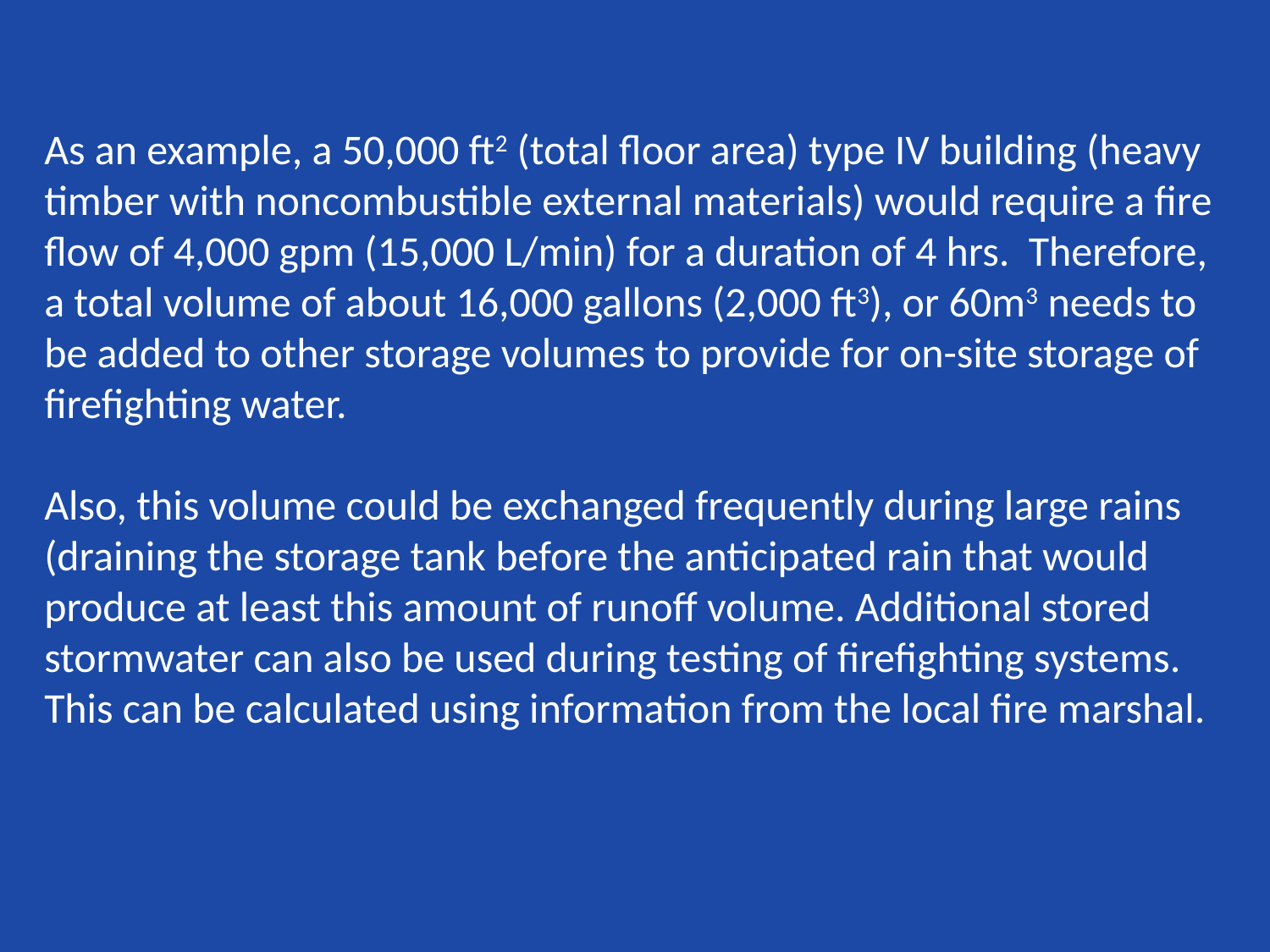

As an example, a 50,000 ft2 (total floor area) type IV building (heavy timber with noncombustible external materials) would require a fire flow of 4,000 gpm (15,000 L/min) for a duration of 4 hrs.  Therefore, a total volume of about 16,000 gallons (2,000 ft3), or 60m3 needs to be added to other storage volumes to provide for on-site storage of firefighting water.

Also, this volume could be exchanged frequently during large rains (draining the storage tank before the anticipated rain that would produce at least this amount of runoff volume. Additional stored stormwater can also be used during testing of firefighting systems. This can be calculated using information from the local fire marshal.